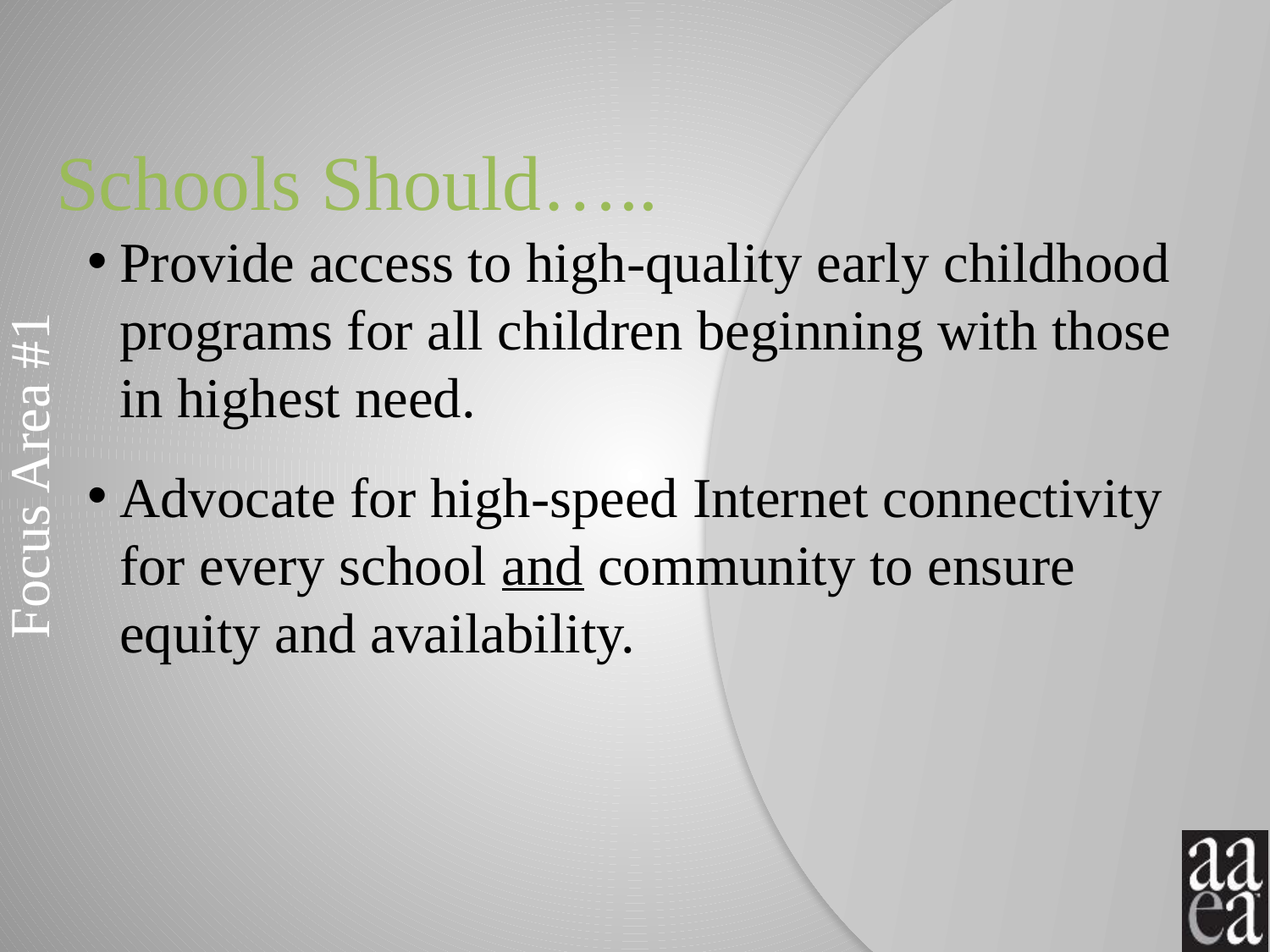

# Schools Should…..
Provide access to high-quality early childhood programs for all children beginning with those in highest need.
Advocate for high-speed Internet connectivity for every school and community to ensure equity and availability.
Focus Area #1